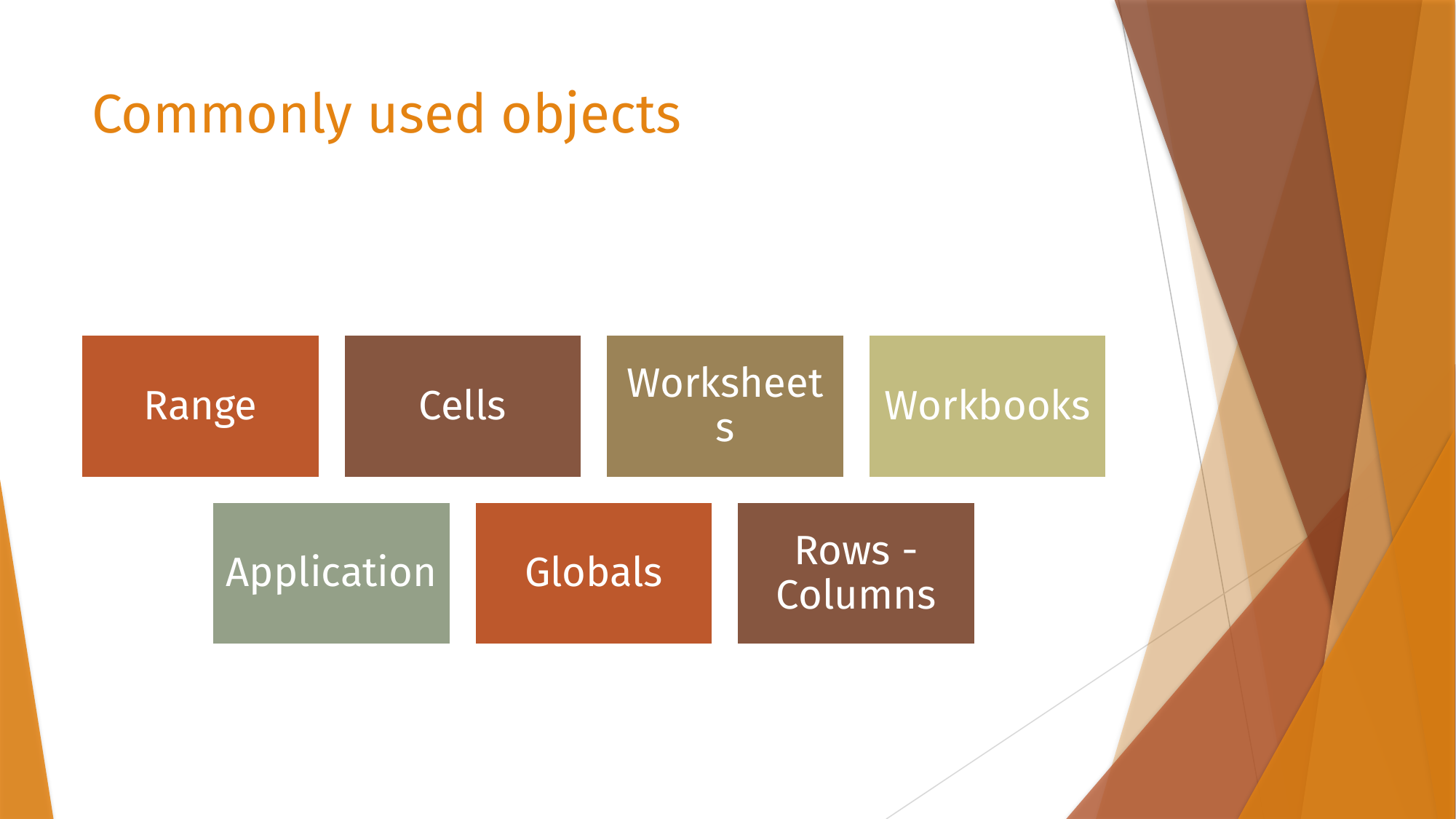

# Commonly used objects
Range
Cells
Worksheets
Workbooks
Application
Globals
Rows - Columns